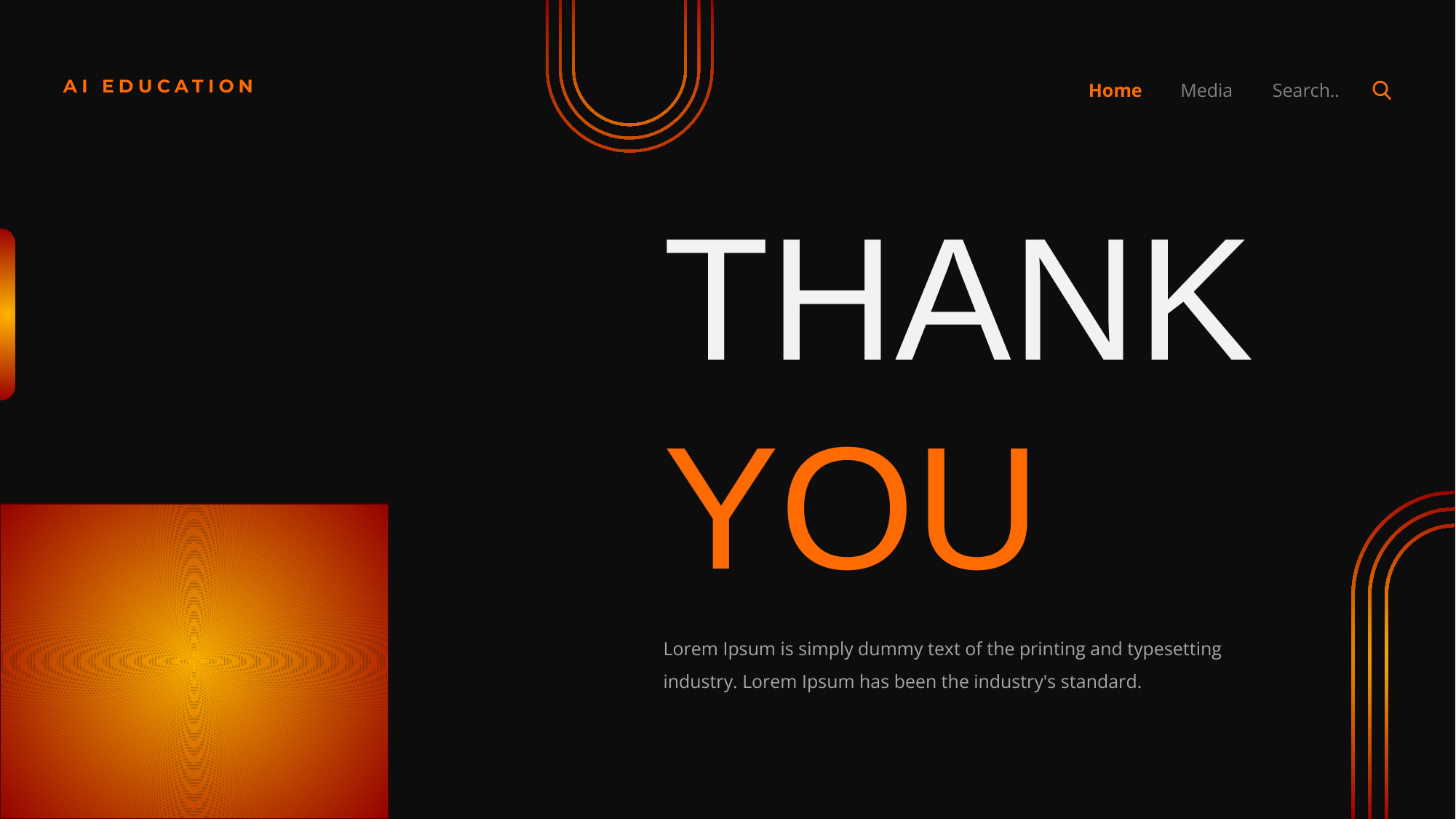

AI EDUCATION
Home
Media
Search..

THANK YOU

Lorem Ipsum is simply dummy text of the printing and typesetting industry. Lorem Ipsum has been the industry's standard.